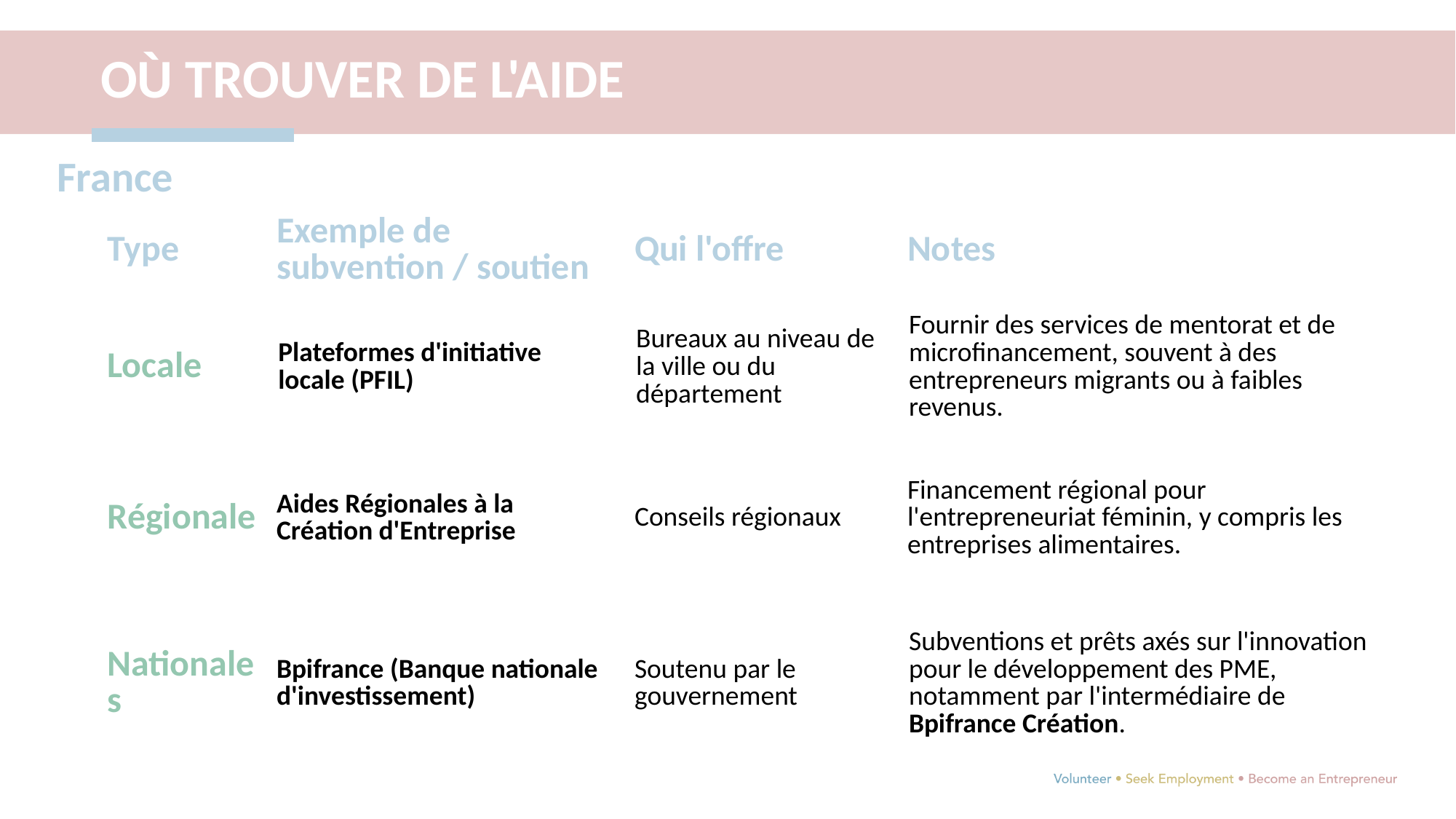

OÙ TROUVER DE L'AIDE
France

| Type | Exemple de subvention / soutien | Qui l'offre | Notes |
| --- | --- | --- | --- |
| Locale | Plateformes d'initiative locale (PFIL) | Bureaux au niveau de la ville ou du département | Fournir des services de mentorat et de microfinancement, souvent à des entrepreneurs migrants ou à faibles revenus. |
| Régionale | Aides Régionales à la Création d'Entreprise | Conseils régionaux | Financement régional pour l'entrepreneuriat féminin, y compris les entreprises alimentaires. |
| Nationales | Bpifrance (Banque nationale d'investissement) | Soutenu par le gouvernement | Subventions et prêts axés sur l'innovation pour le développement des PME, notamment par l'intermédiaire de Bpifrance Création. |